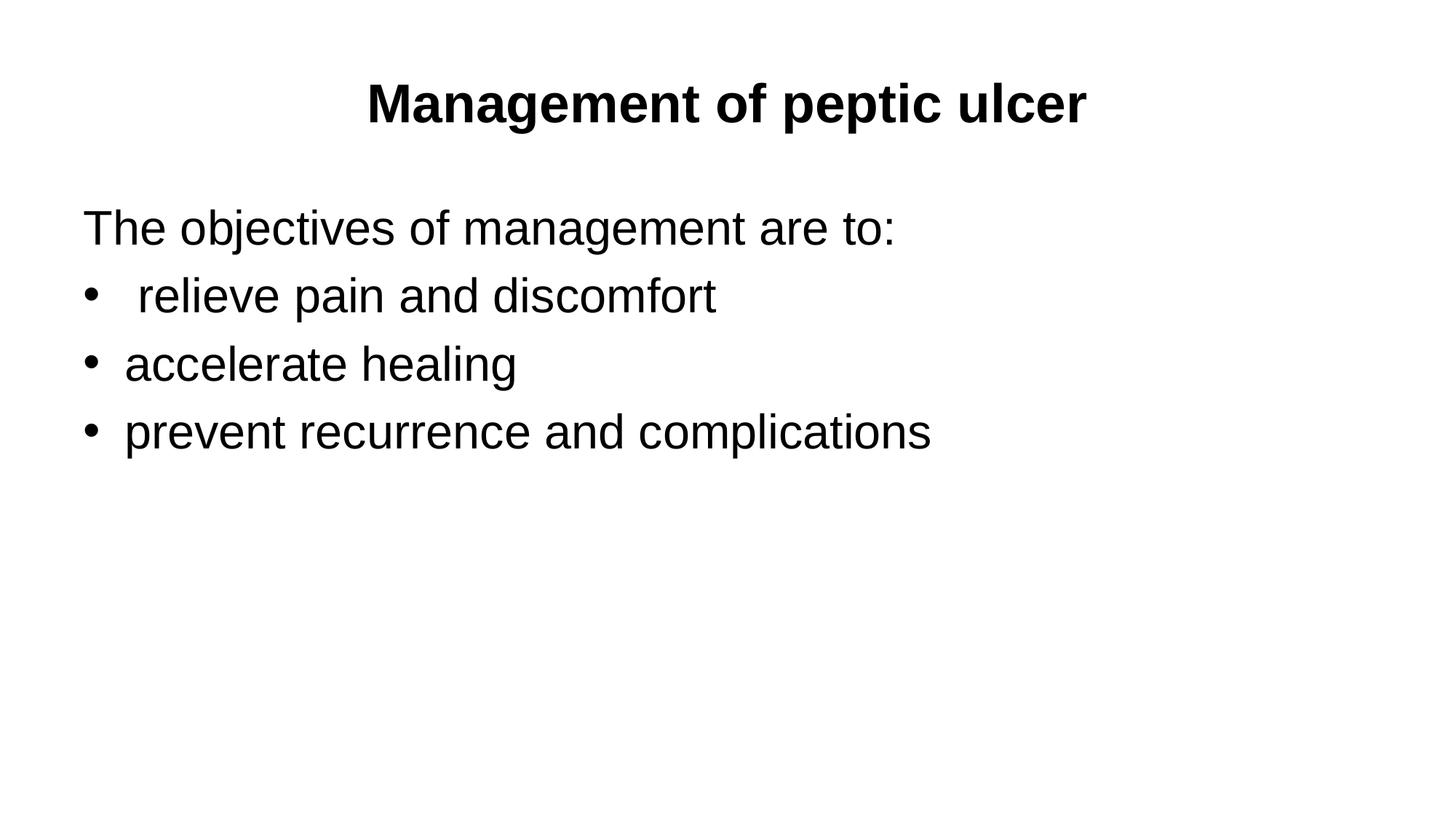

# Management of peptic ulcer
The objectives of management are to:
 relieve pain and discomfort
accelerate healing
prevent recurrence and complications